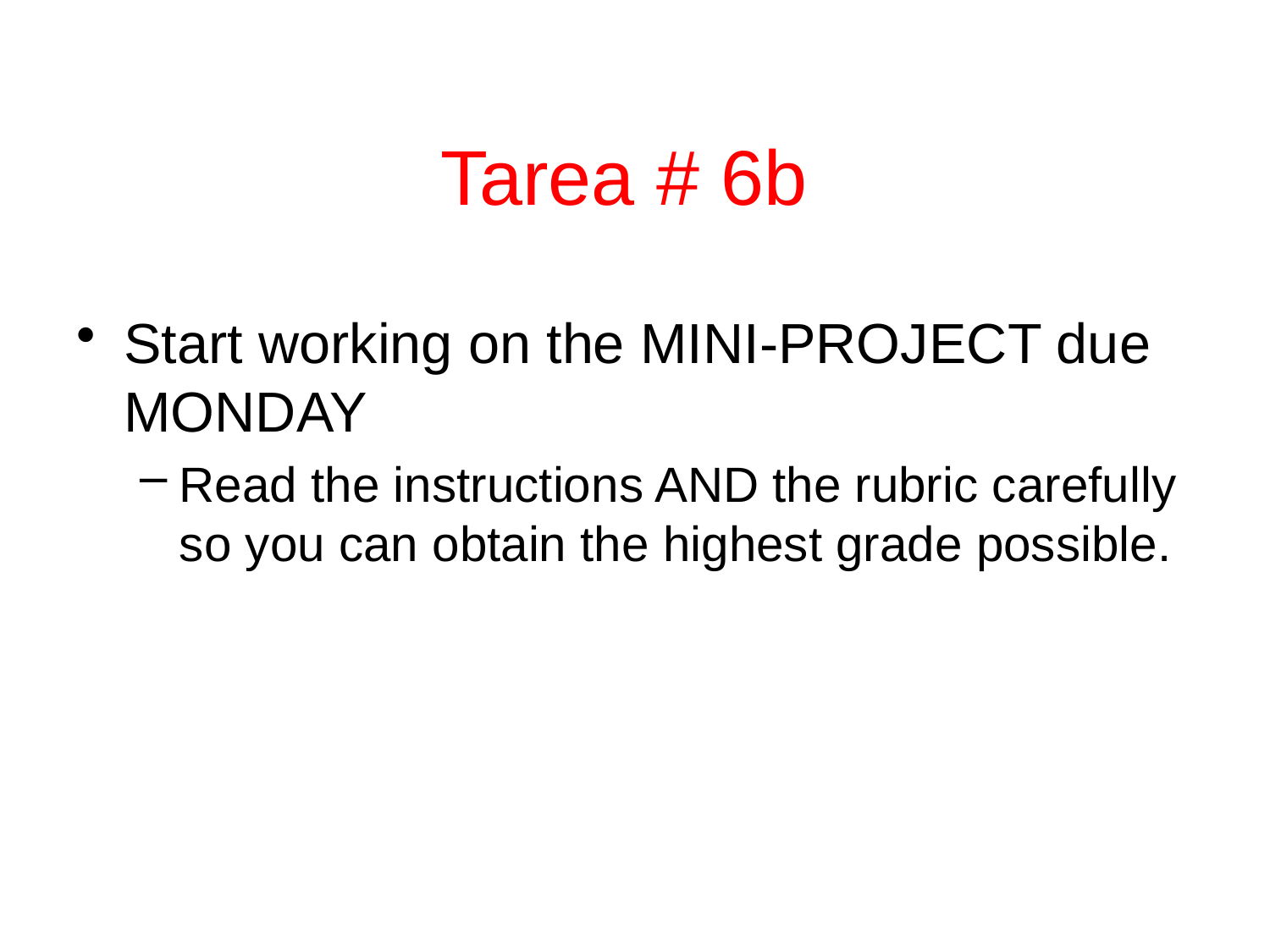

Tarea # 6b

Start working on the MINI-PROJECT due MONDAY
Read the instructions AND the rubric carefully so you can obtain the highest grade possible.